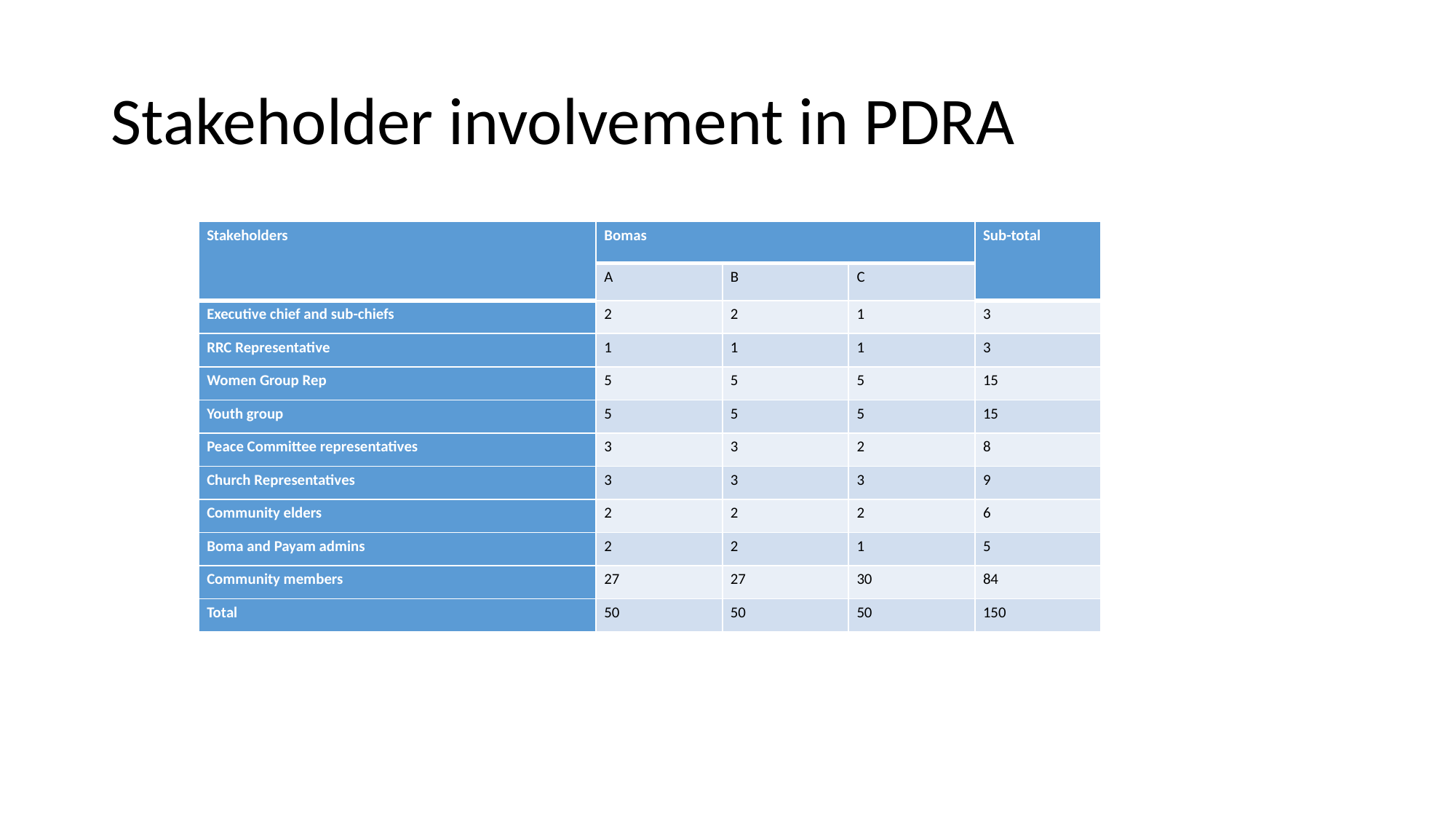

# Stakeholder involvement in PDRA
| Stakeholders | Bomas |  |  | Sub-total |
| --- | --- | --- | --- | --- |
|  | A | B | C |  |
| Executive chief and sub-chiefs | 2 | 2 | 1 | 3 |
| RRC Representative | 1 | 1 | 1 | 3 |
| Women Group Rep | 5 | 5 | 5 | 15 |
| Youth group | 5 | 5 | 5 | 15 |
| Peace Committee representatives | 3 | 3 | 2 | 8 |
| Church Representatives | 3 | 3 | 3 | 9 |
| Community elders | 2 | 2 | 2 | 6 |
| Boma and Payam admins | 2 | 2 | 1 | 5 |
| Community members | 27 | 27 | 30 | 84 |
| Total | 50 | 50 | 50 | 150 |